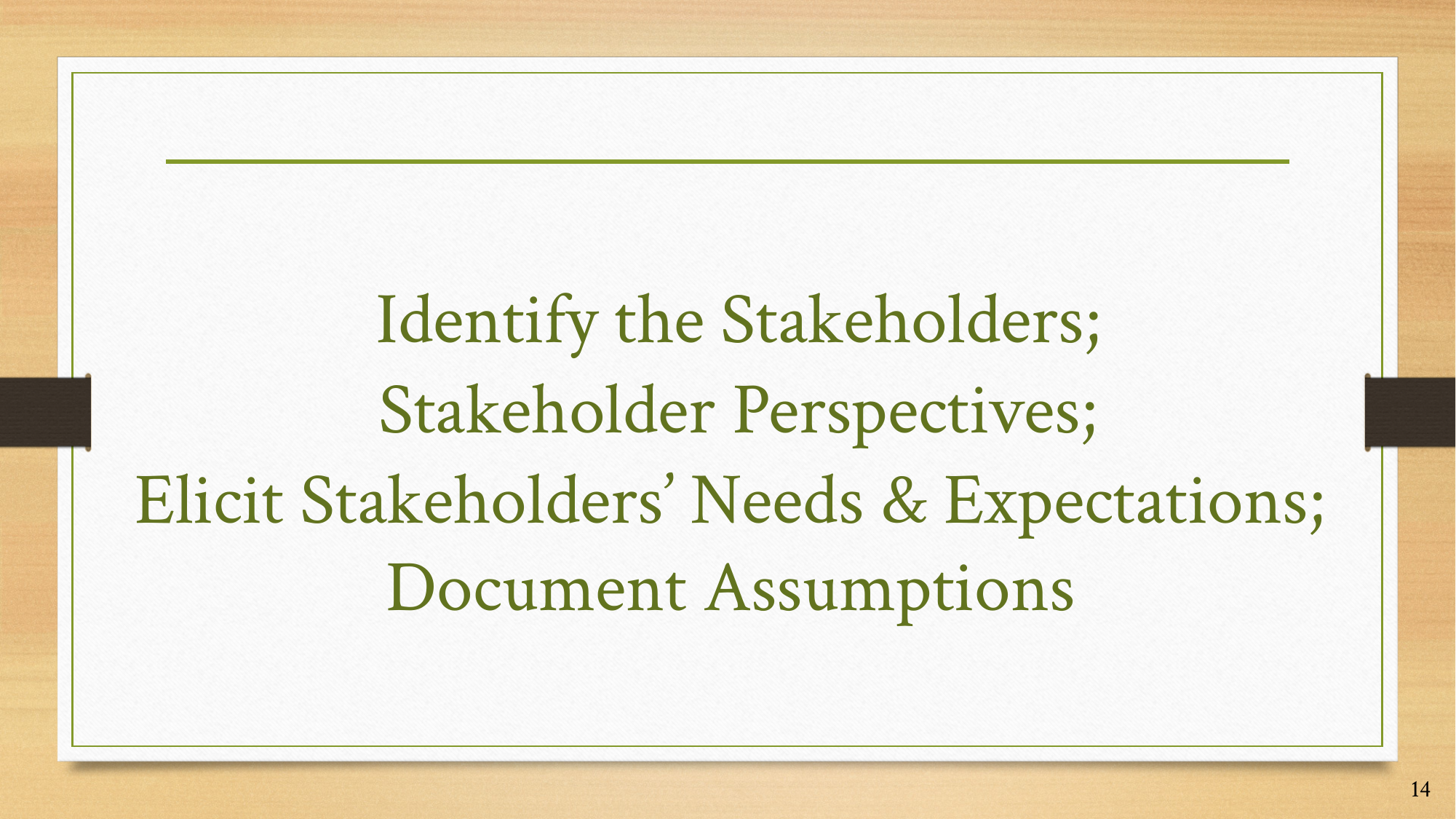

Identify the Stakeholders;
Stakeholder Perspectives;
Elicit Stakeholders’ Needs & Expectations;
Document Assumptions
14